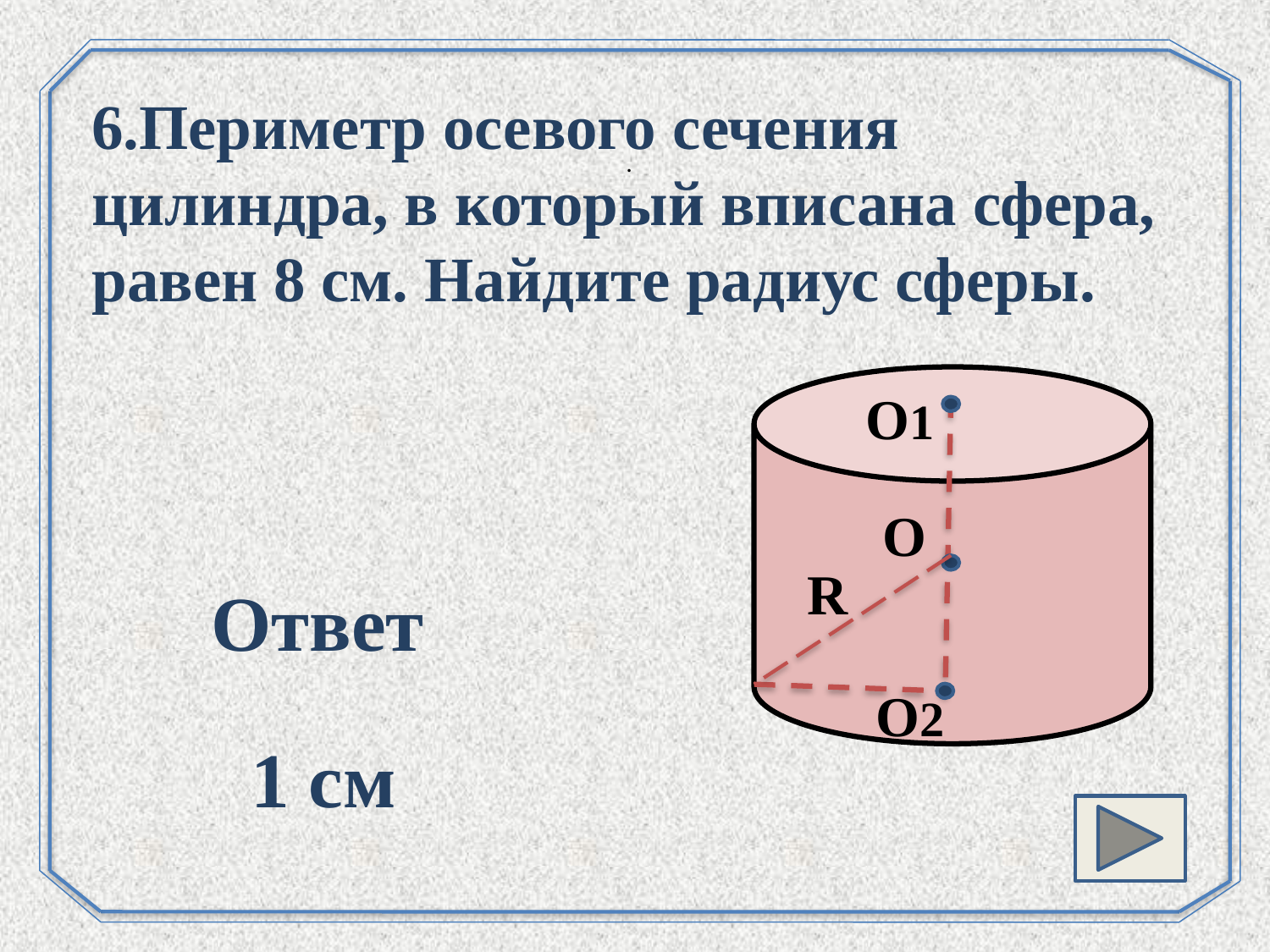

6.Периметр осевого сечения цилиндра, в который вписана сфера, равен 8 см. Найдите радиус сферы.
.

О1

О
R

Ответ
О2

1 см